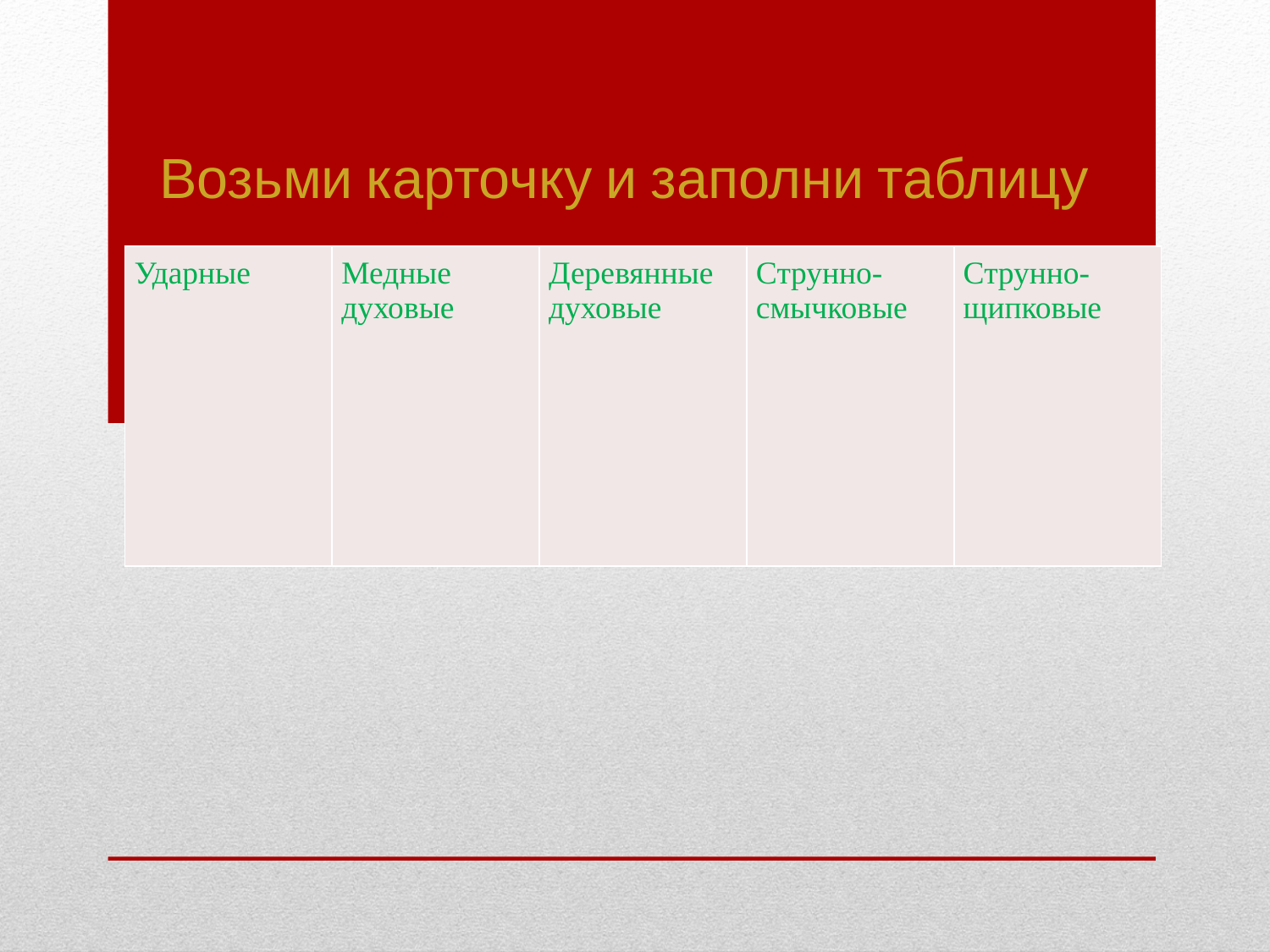

# Возьми карточку и заполни таблицу
| Ударные | Медные духовые | Деревянные духовые | Струнно-смычковые | Струнно-щипковые |
| --- | --- | --- | --- | --- |